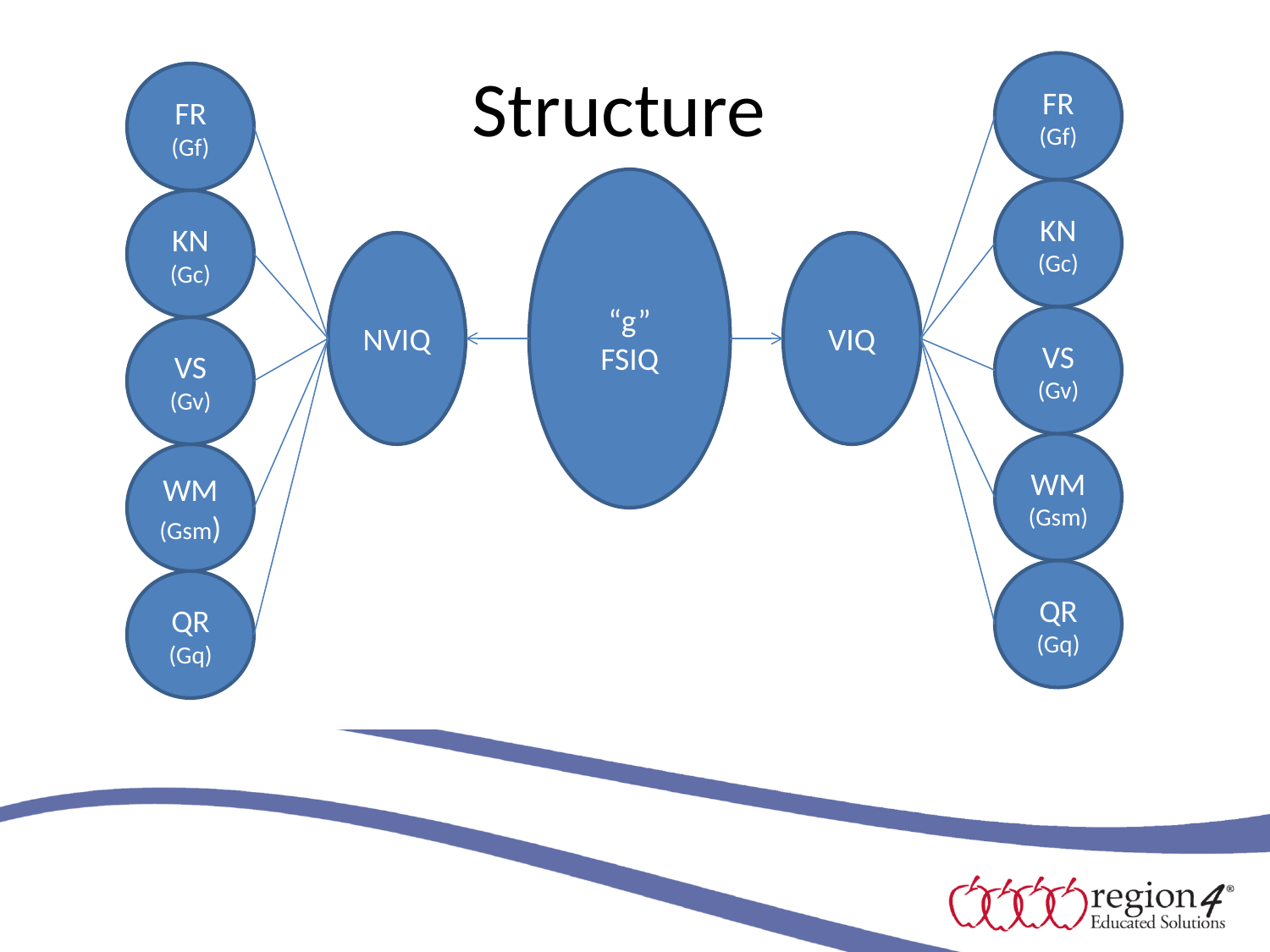

# Structure
FR (Gf)
“g”
FSIQ
KN (Gc)
NVIQ
VIQ
VS (Gv)
WM (Gsm)
QR (Gq)
FR (Gf)
KN
(Gc)
VS (Gv)
WM (Gsm)
QR
(Gq)